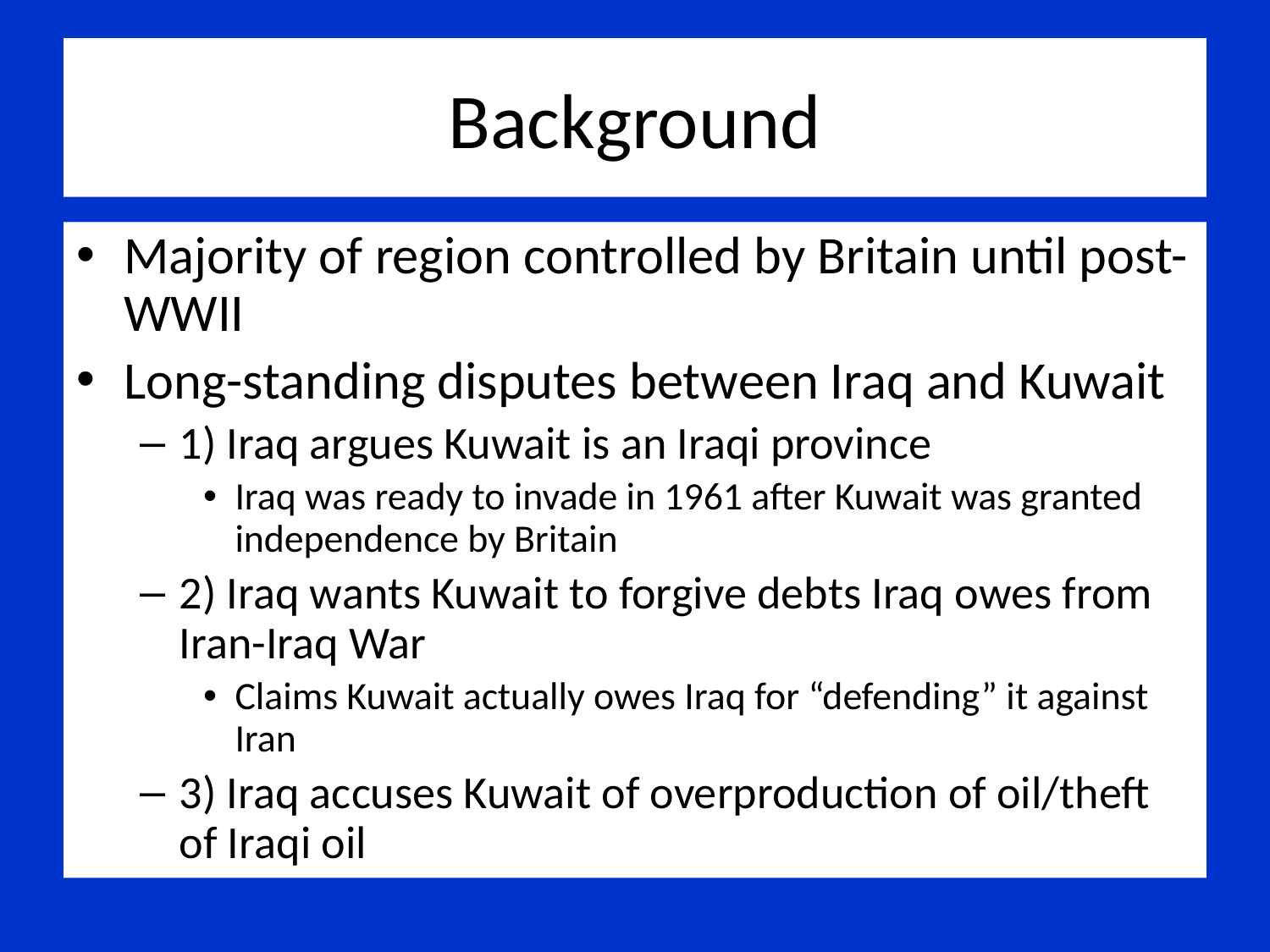

# Background
Majority of region controlled by Britain until post-WWII
Long-standing disputes between Iraq and Kuwait
1) Iraq argues Kuwait is an Iraqi province
Iraq was ready to invade in 1961 after Kuwait was granted independence by Britain
2) Iraq wants Kuwait to forgive debts Iraq owes from Iran-Iraq War
Claims Kuwait actually owes Iraq for “defending” it against Iran
3) Iraq accuses Kuwait of overproduction of oil/theft of Iraqi oil